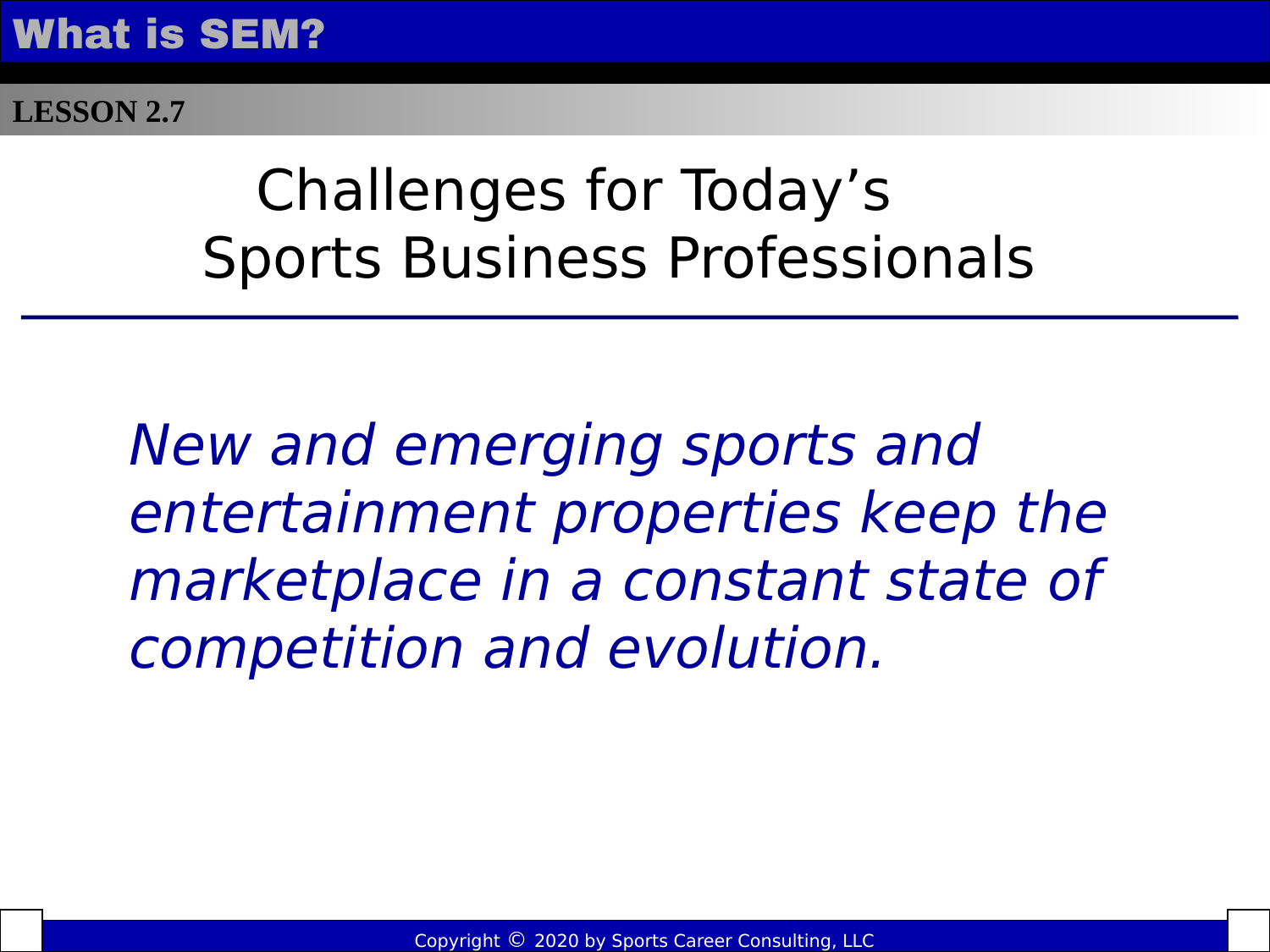

What is SEM?
LESSON 2.7
Challenges for Today’s      Sports Business Professionals

New and emerging sports and entertainment properties keep the marketplace in a constant state of competition and evolution.
Copyright © 2020 by Sports Career Consulting, LLC